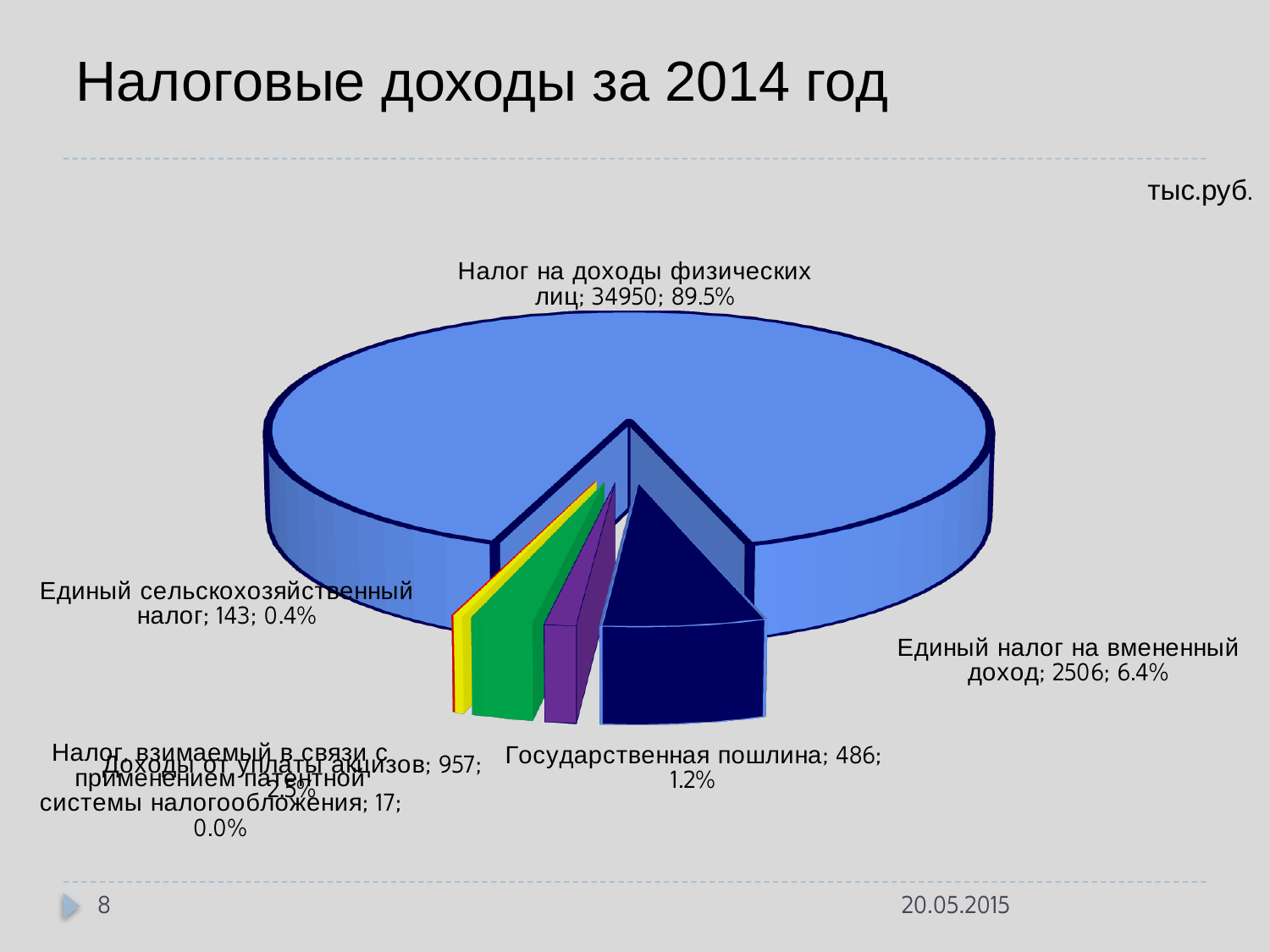

# Налоговые доходы за 2014 год

[unsupported chart]

тыс.руб.
8
20.05.2015